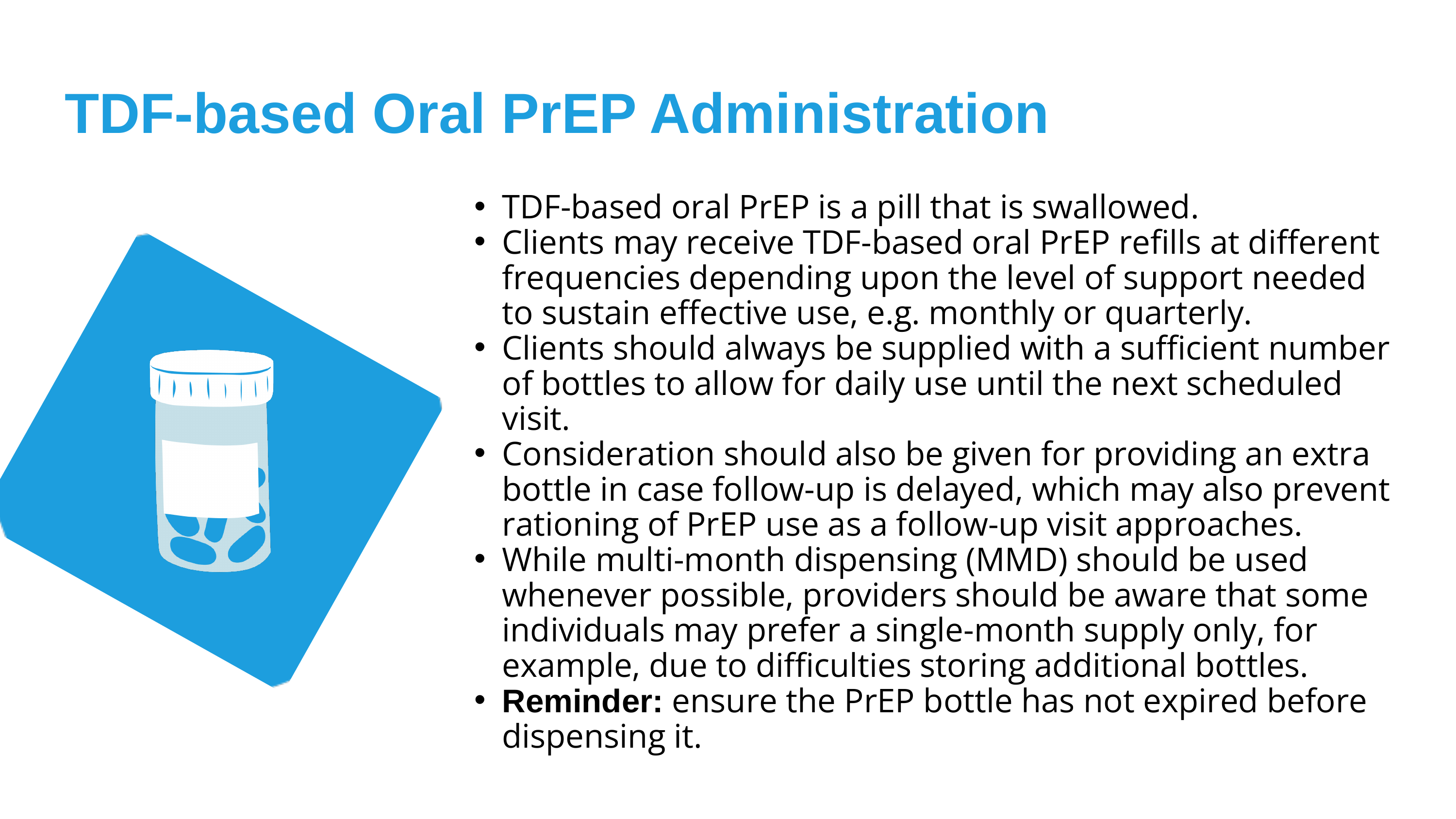

TDF-based Oral PrEP Administration
TDF-based oral PrEP is a pill that is swallowed.
Clients may receive TDF-based oral PrEP refills at different frequencies depending upon the level of support needed to sustain effective use, e.g. monthly or quarterly.
Clients should always be supplied with a sufficient number of bottles to allow for daily use until the next scheduled visit.
Consideration should also be given for providing an extra bottle in case follow-up is delayed, which may also prevent rationing of PrEP use as a follow-up visit approaches.
While multi-month dispensing (MMD) should be used whenever possible, providers should be aware that some individuals may prefer a single-month supply only, for example, due to difficulties storing additional bottles.
Reminder: ensure the PrEP bottle has not expired before dispensing it.